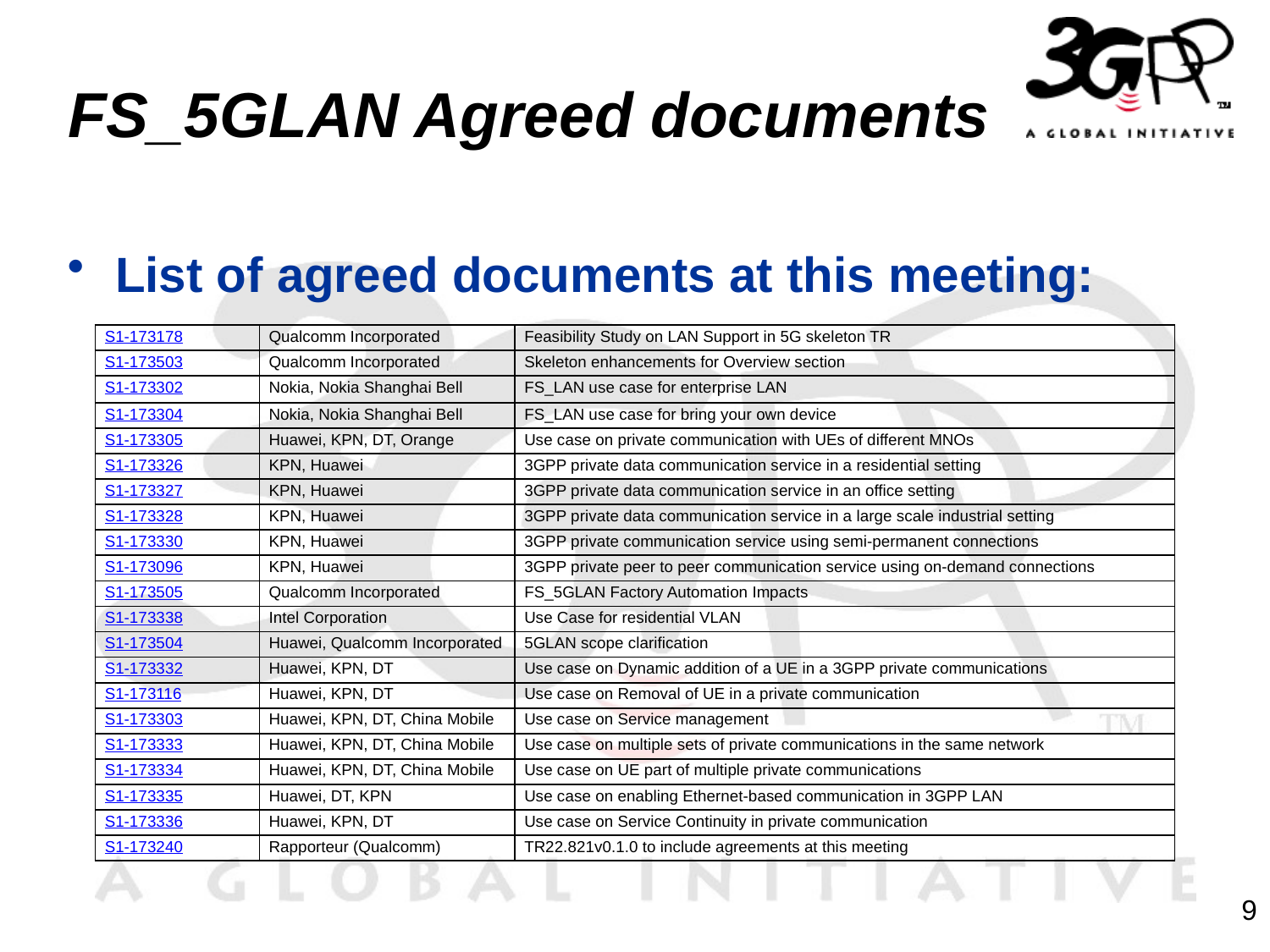

# FS_5GLAN Agreed documents

List of agreed documents at this meeting:

| S1-173178 | Qualcomm Incorporated | Feasibility Study on LAN Support in 5G skeleton TR |
| --- | --- | --- |
| S1-173503 | Qualcomm Incorporated | Skeleton enhancements for Overview section |
| S1-173302 | Nokia, Nokia Shanghai Bell | FS\_LAN use case for enterprise LAN |
| S1-173304 | Nokia, Nokia Shanghai Bell | FS\_LAN use case for bring your own device |
| S1-173305 | Huawei, KPN, DT, Orange | Use case on private communication with UEs of different MNOs |
| S1-173326 | KPN, Huawei | 3GPP private data communication service in a residential setting |
| S1-173327 | KPN, Huawei | 3GPP private data communication service in an office setting |
| S1-173328 | KPN, Huawei | 3GPP private data communication service in a large scale industrial setting |
| S1-173330 | KPN, Huawei | 3GPP private communication service using semi-permanent connections |
| S1-173096 | KPN, Huawei | 3GPP private peer to peer communication service using on-demand connections |
| S1-173505 | Qualcomm Incorporated | FS\_5GLAN Factory Automation Impacts |
| S1-173338 | Intel Corporation | Use Case for residential VLAN |
| S1-173504 | Huawei, Qualcomm Incorporated | 5GLAN scope clarification |
| S1-173332 | Huawei, KPN, DT | Use case on Dynamic addition of a UE in a 3GPP private communications |
| S1-173116 | Huawei, KPN, DT | Use case on Removal of UE in a private communication |
| S1-173303 | Huawei, KPN, DT, China Mobile | Use case on Service management |
| S1-173333 | Huawei, KPN, DT, China Mobile | Use case on multiple sets of private communications in the same network |
| S1-173334 | Huawei, KPN, DT, China Mobile | Use case on UE part of multiple private communications |
| S1-173335 | Huawei, DT, KPN | Use case on enabling Ethernet-based communication in 3GPP LAN |
| S1-173336 | Huawei, KPN, DT | Use case on Service Continuity in private communication |
| S1-173240 | Rapporteur (Qualcomm) | TR22.821v0.1.0 to include agreements at this meeting |
9